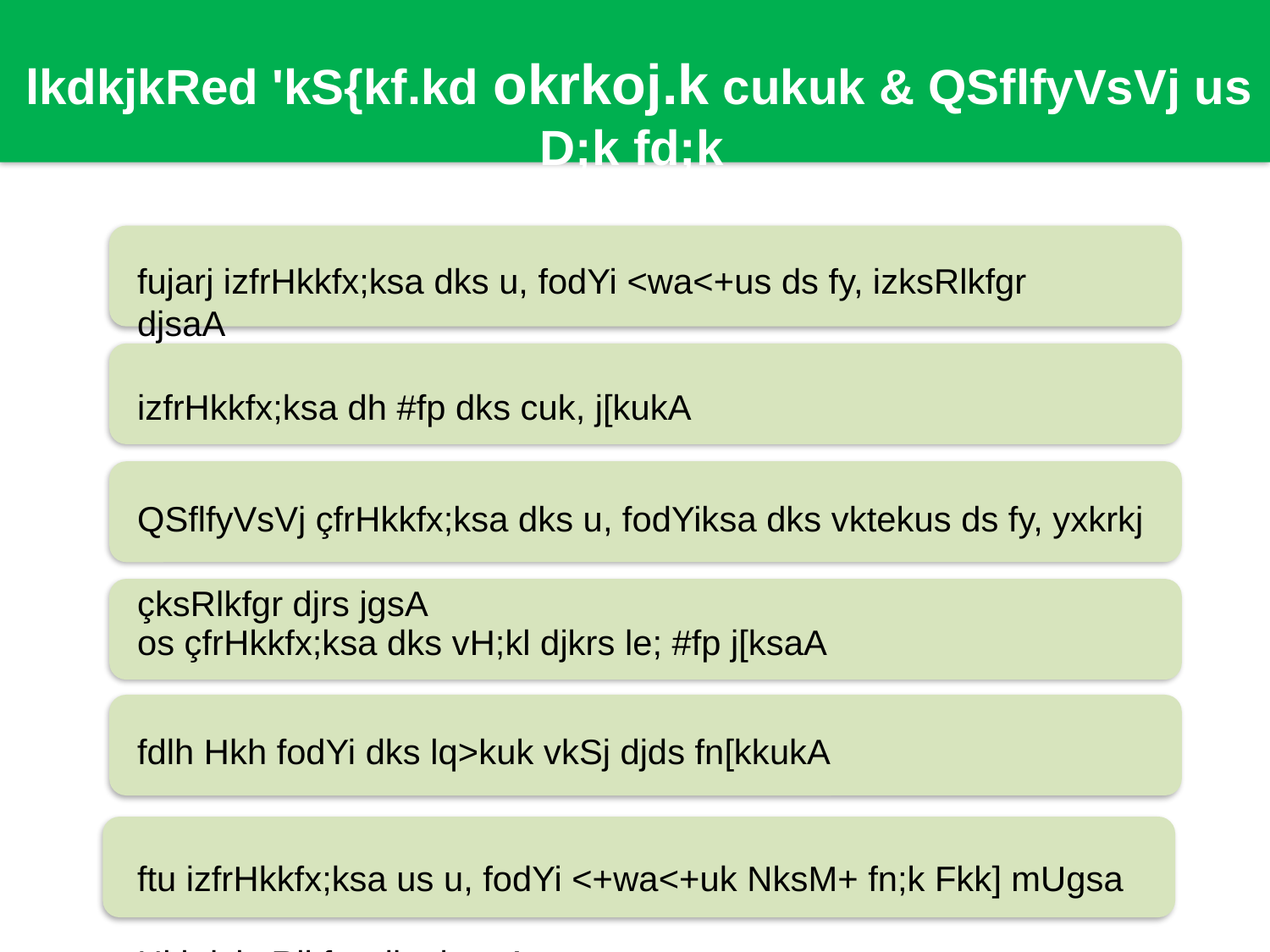

lkdkjkRed 'kS{kf.kd okrkoj.k cukuk & QSflfyVsVj us D;k fd;k

fujarj izfrHkkfx;ksa dks u, fodYi <wa<+us ds fy, izksRlkfgr djsaA
izfrHkkfx;ksa dh #fp dks cuk, j[kukA

QSflfyVsVj çfrHkkfx;ksa dks u, fodYiksa dks vktekus ds fy, yxkrkj çksRlkfgr djrs jgsA

os çfrHkkfx;ksa dks vH;kl djkrs le; #fp j[ksaA

fdlh Hkh fodYi dks lq>kuk vkSj djds fn[kkukA

ftu izfrHkkfx;ksa us u, fodYi <+wa<+uk NksM+ fn;k Fkk] mUgsa Hkh izksRlkfgr djrs jgasA